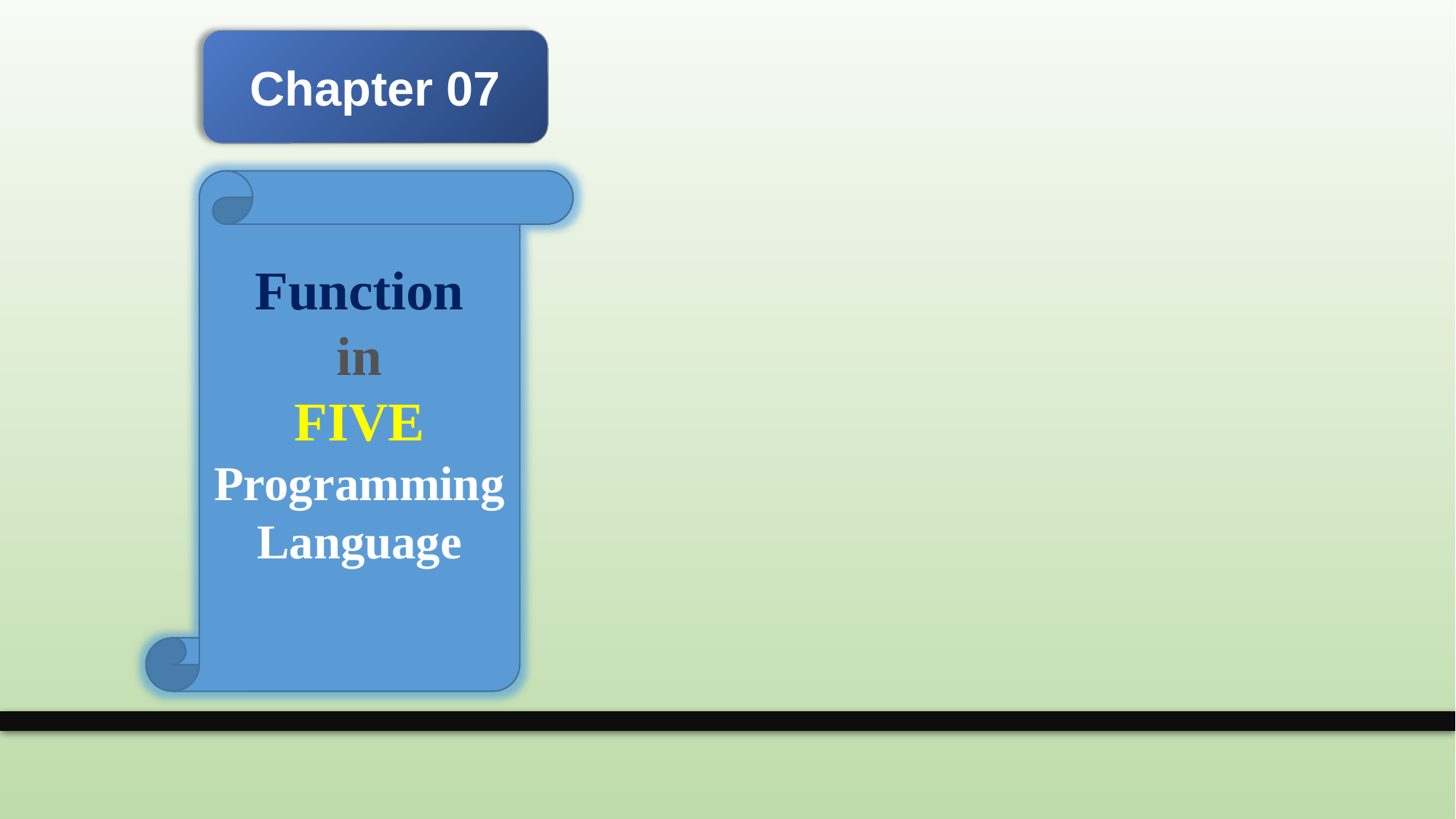

Chapter 07
Function
in
FIVE
Programming
Language